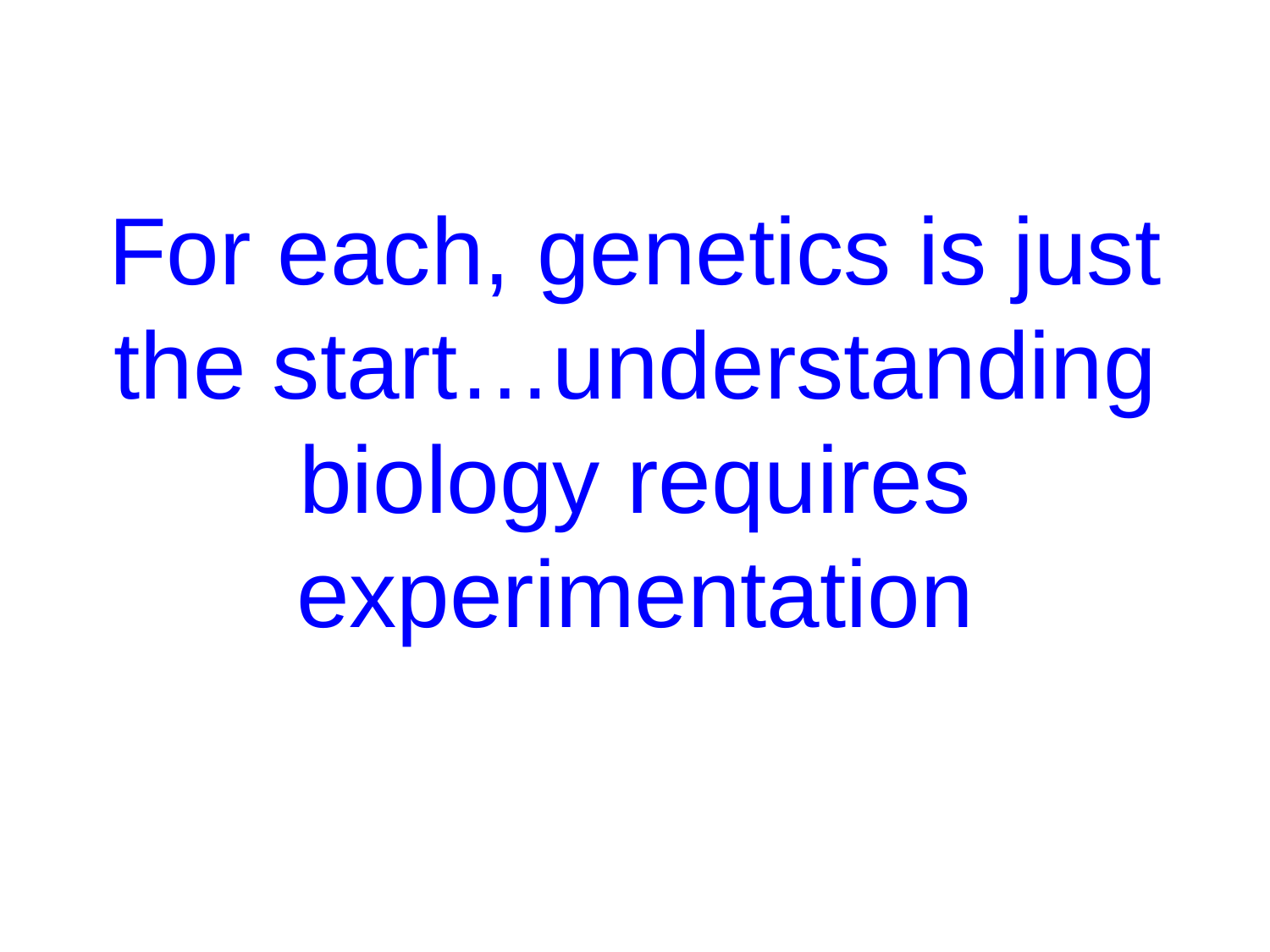

# For each, genetics is just the start…understanding biology requires experimentation